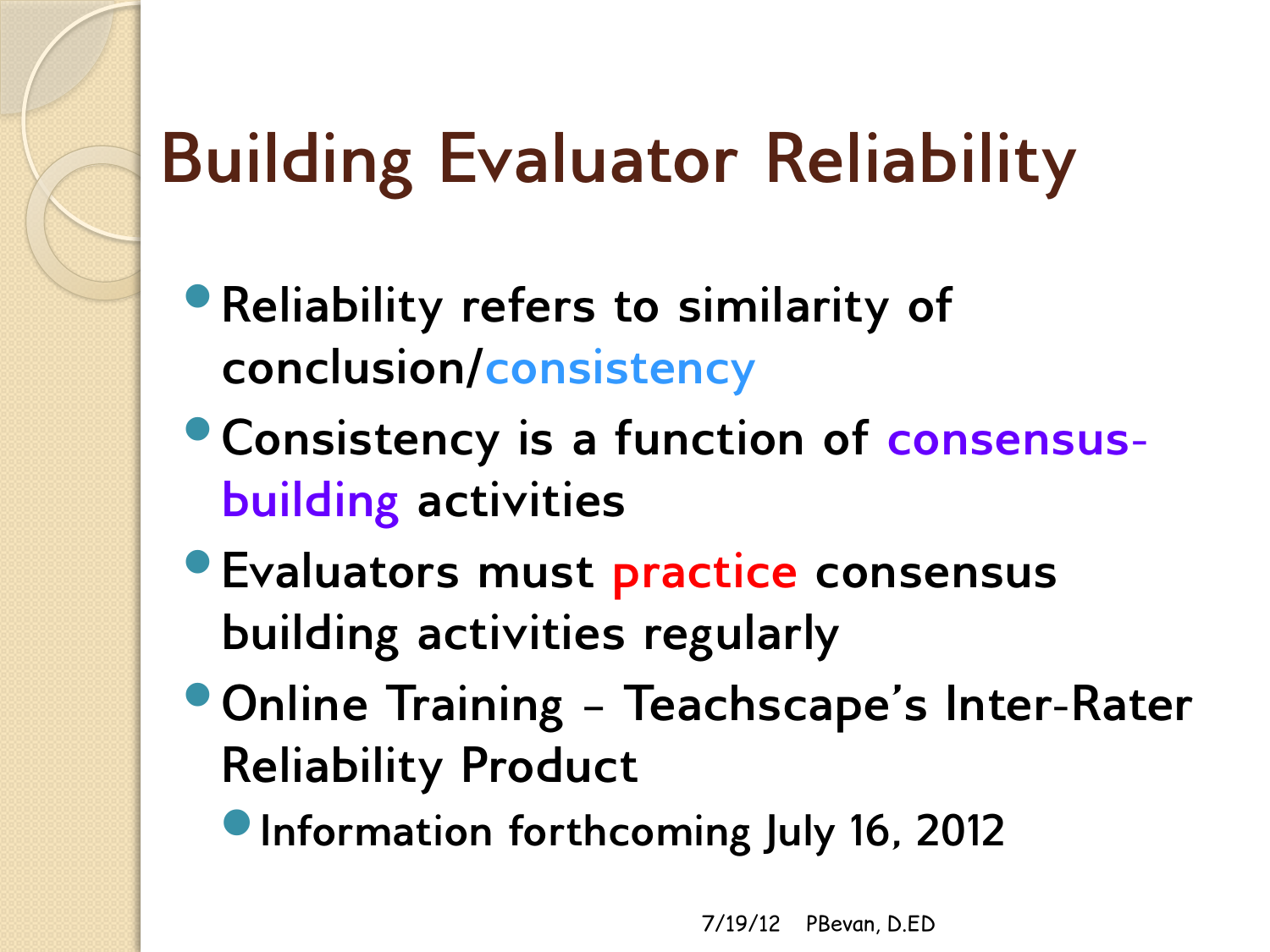

# Building Evaluator Reliability
Reliability refers to similarity of conclusion/consistency
Consistency is a function of consensus-building activities
Evaluators must practice consensus building activities regularly
Online Training – Teachscape’s Inter-Rater Reliability Product
Information forthcoming July 16, 2012
7/19/12
PBevan, D.ED